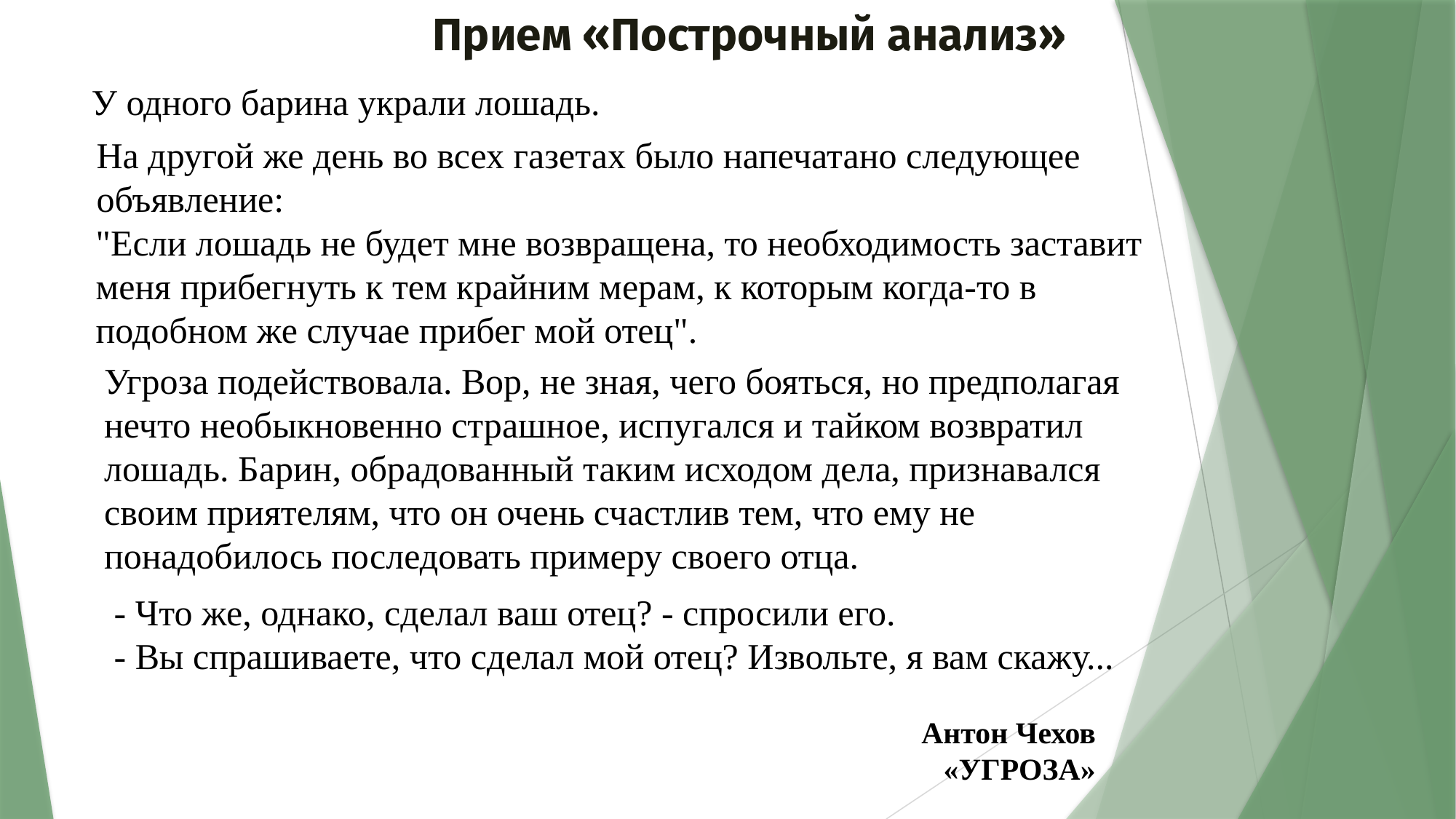

# Прием «Построчный анализ»
У одного барина украли лошадь.
На другой же день во всех газетах было напечатано следующее объявление:
"Если лошадь не будет мне возвращена, то необходимость заставит меня прибегнуть к тем крайним мерам, к которым когда-то в подобном же случае прибег мой отец".
Угроза подействовала. Вор, не зная, чего бояться, но предполагая нечто необыкновенно страшное, испугался и тайком возвратил лошадь. Барин, обрадованный таким исходом дела, признавался своим приятелям, что он очень счастлив тем, что ему не понадобилось последовать примеру своего отца.

- Что же, однако, сделал ваш отец? - спросили его.
- Вы спрашиваете, что сделал мой отец? Извольте, я вам скажу...
Антон Чехов
«УГРОЗА»